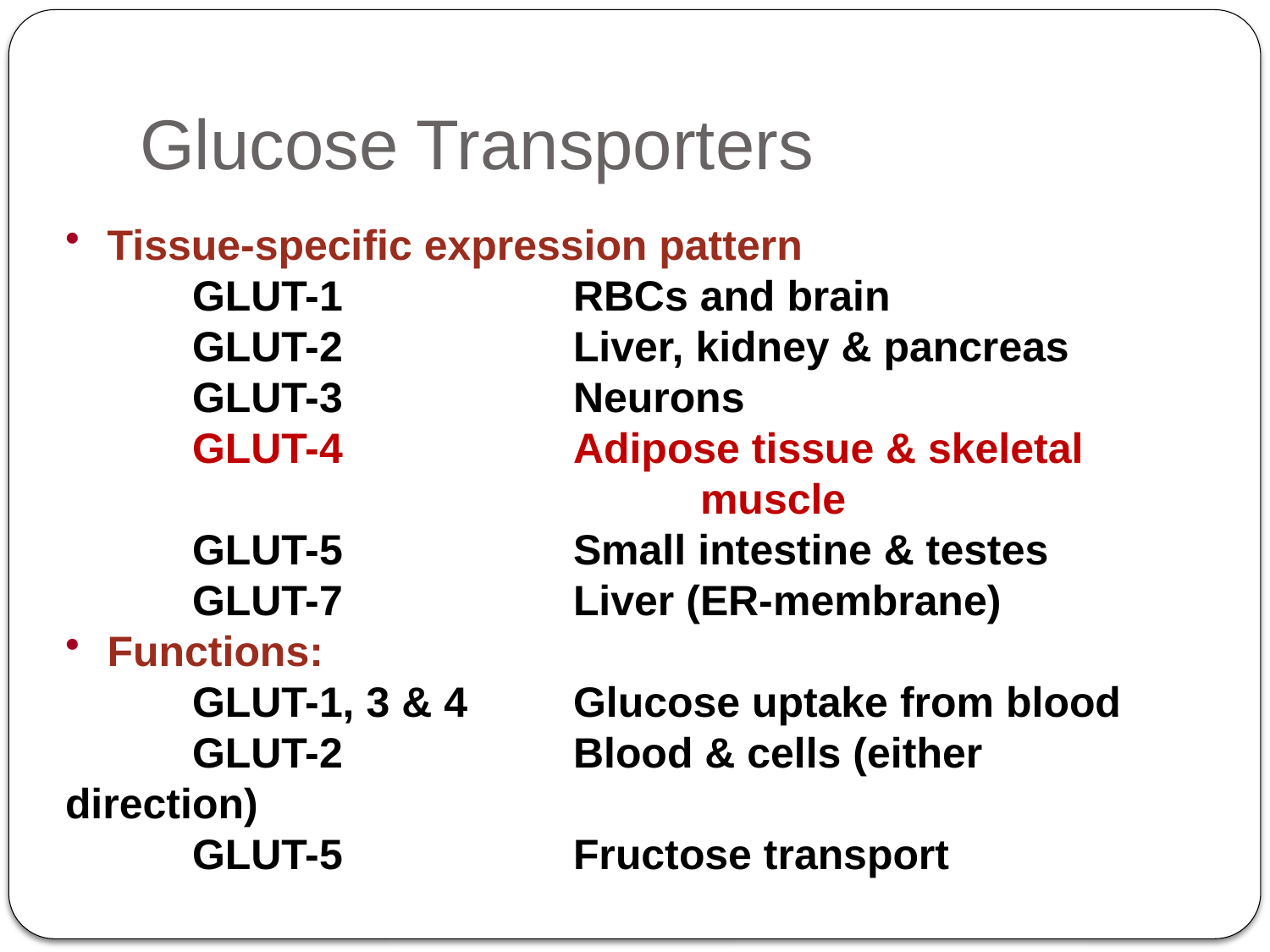

# Glucose Transporters
 Tissue-specific expression pattern
	GLUT-1 		RBCs and brain
	GLUT-2		Liver, kidney & pancreas
	GLUT-3		Neurons
	GLUT-4		Adipose tissue & skeletal 					muscle
	GLUT-5		Small intestine & testes
	GLUT-7		Liver (ER-membrane)
 Functions:
	GLUT-1, 3 & 4	Glucose uptake from blood
	GLUT-2		Blood & cells (either direction)
	GLUT-5		Fructose transport